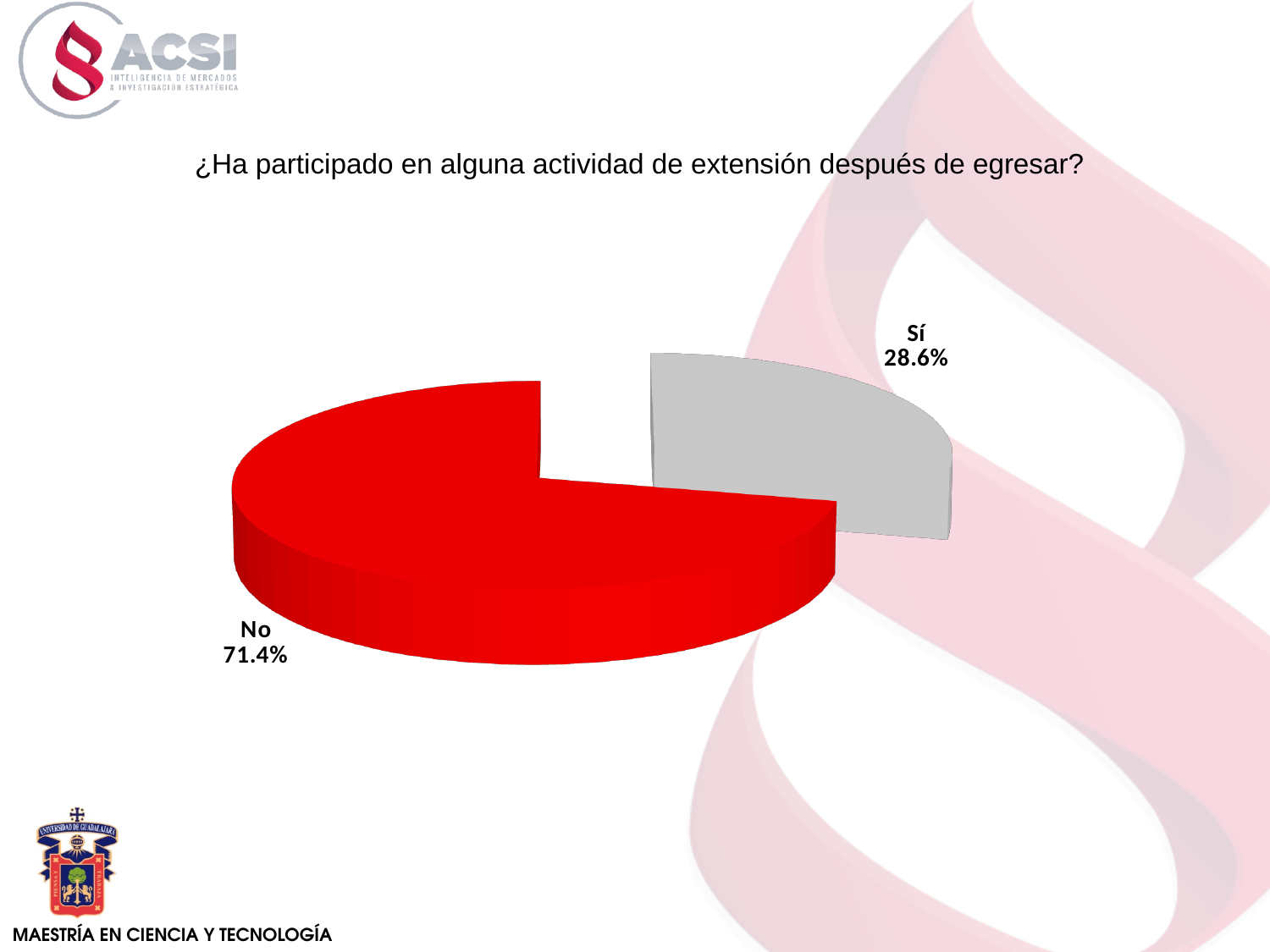

¿Ha participado en alguna actividad de extensión después de egresar?

[unsupported chart]